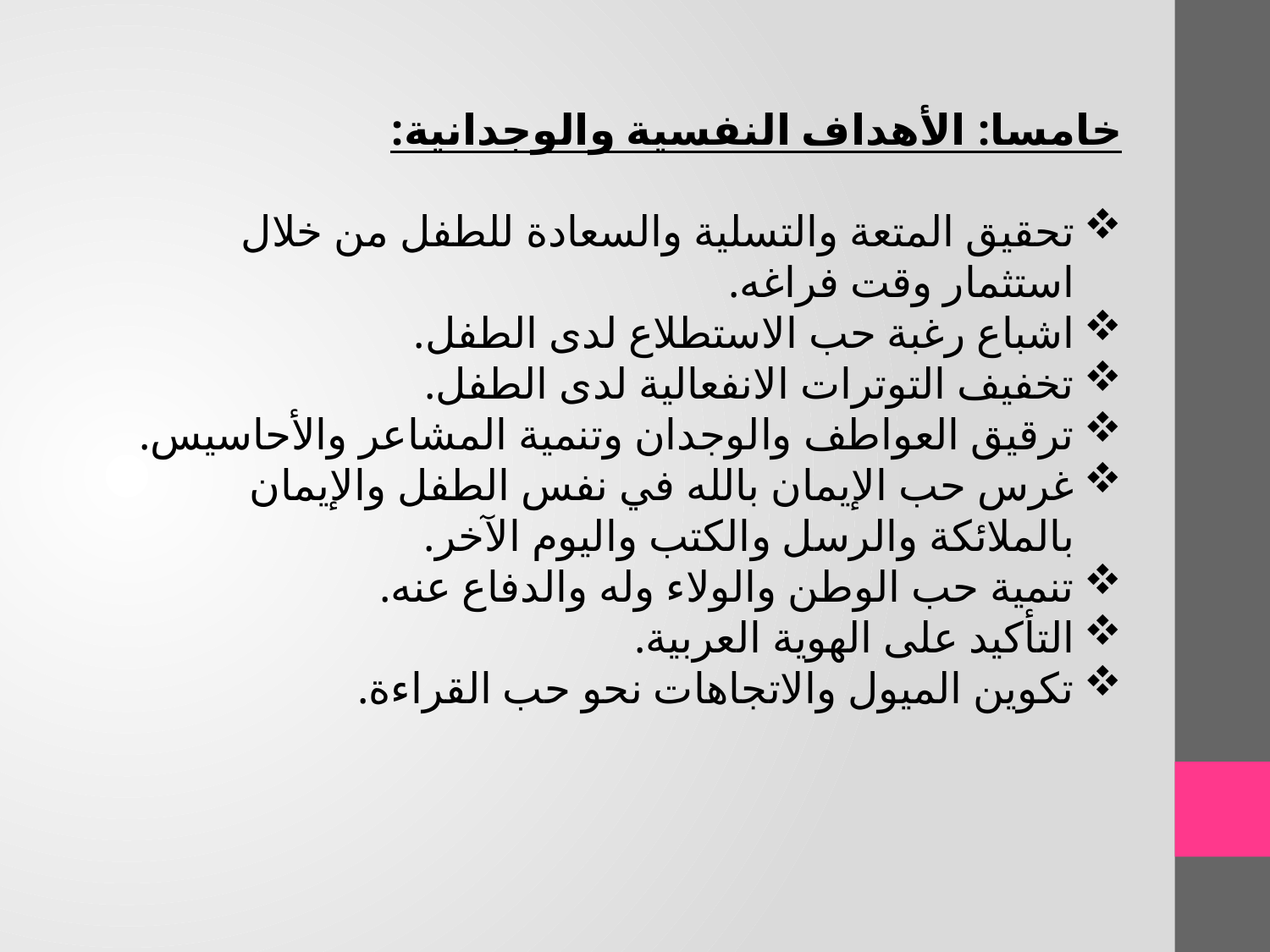

خامسا: الأهداف النفسية والوجدانية:

تحقيق المتعة والتسلية والسعادة للطفل من خلال استثمار وقت فراغه.
اشباع رغبة حب الاستطلاع لدى الطفل.
تخفيف التوترات الانفعالية لدى الطفل.
ترقيق العواطف والوجدان وتنمية المشاعر والأحاسيس.
غرس حب الإيمان بالله في نفس الطفل والإيمان بالملائكة والرسل والكتب واليوم الآخر.
تنمية حب الوطن والولاء وله والدفاع عنه.
التأكيد على الهوية العربية.
تكوين الميول والاتجاهات نحو حب القراءة.